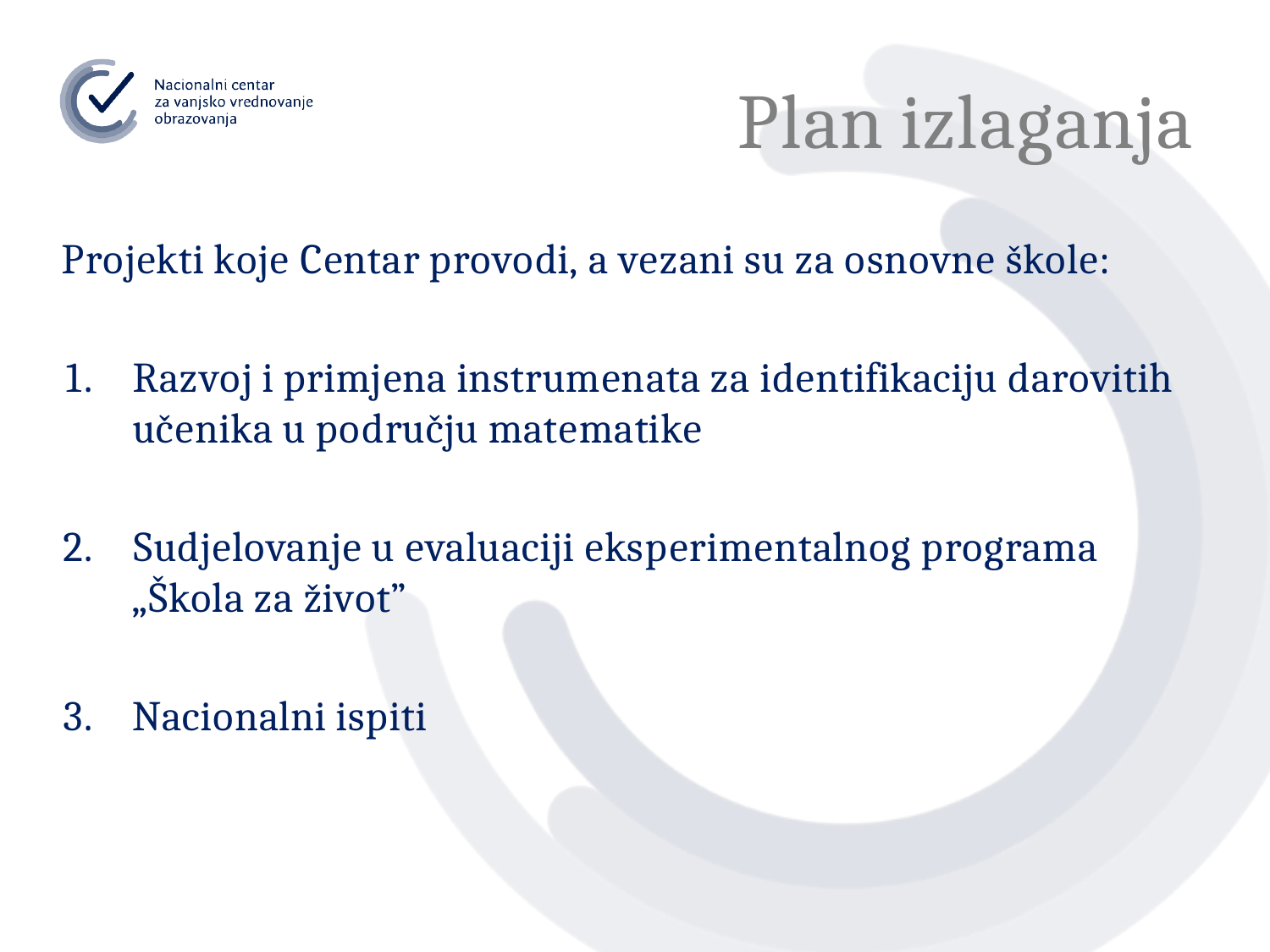

# Plan izlaganja
Projekti koje Centar provodi, a vezani su za osnovne škole:

Razvoj i primjena instrumenata za identifikaciju darovitih učenika u području matematike

Sudjelovanje u evaluaciji eksperimentalnog programa „Škola za život”

Nacionalni ispiti